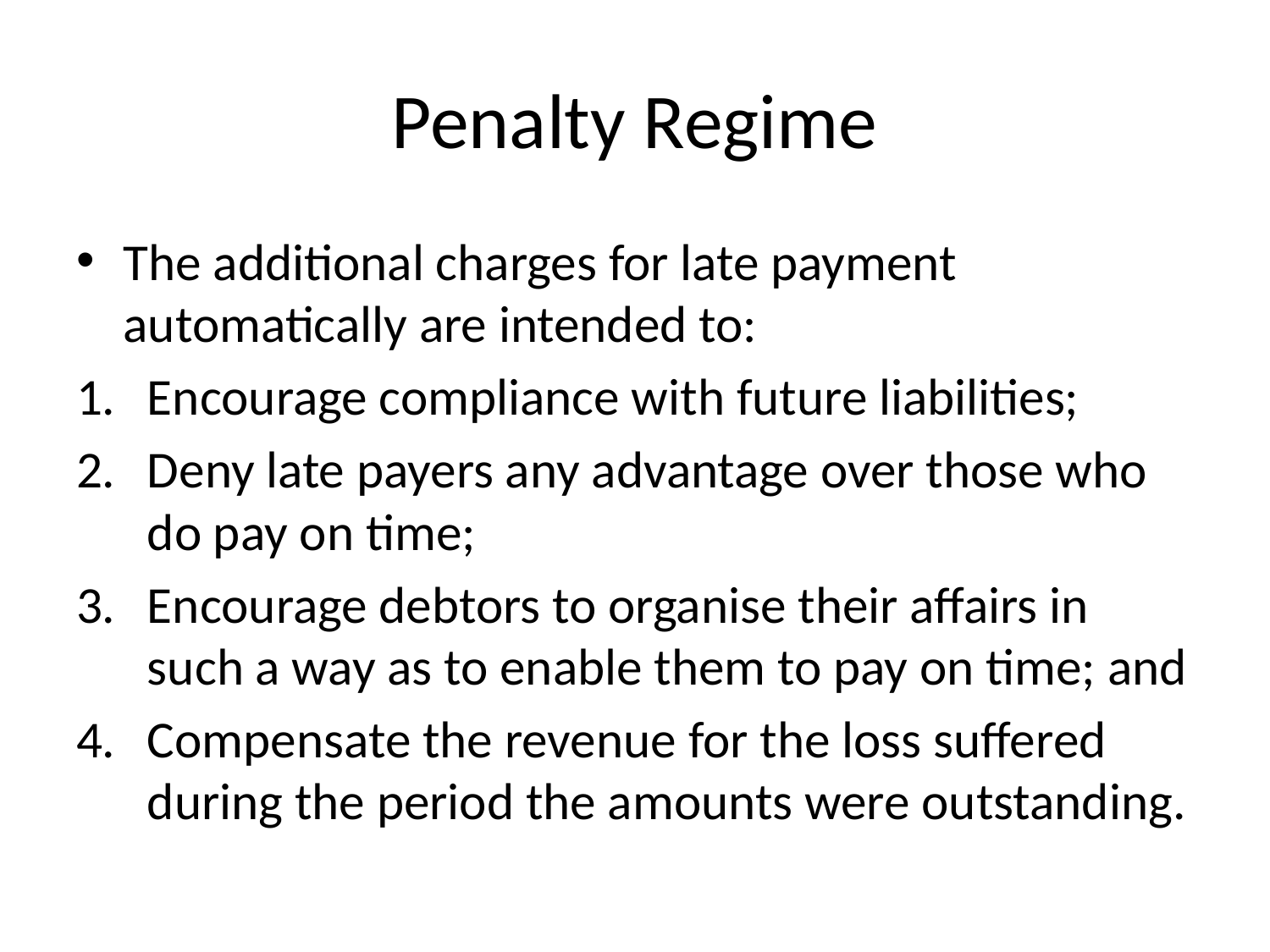

# Penalty Regime
The additional charges for late payment automatically are intended to:
Encourage compliance with future liabilities;
Deny late payers any advantage over those who do pay on time;
Encourage debtors to organise their affairs in such a way as to enable them to pay on time; and
Compensate the revenue for the loss suffered during the period the amounts were outstanding.